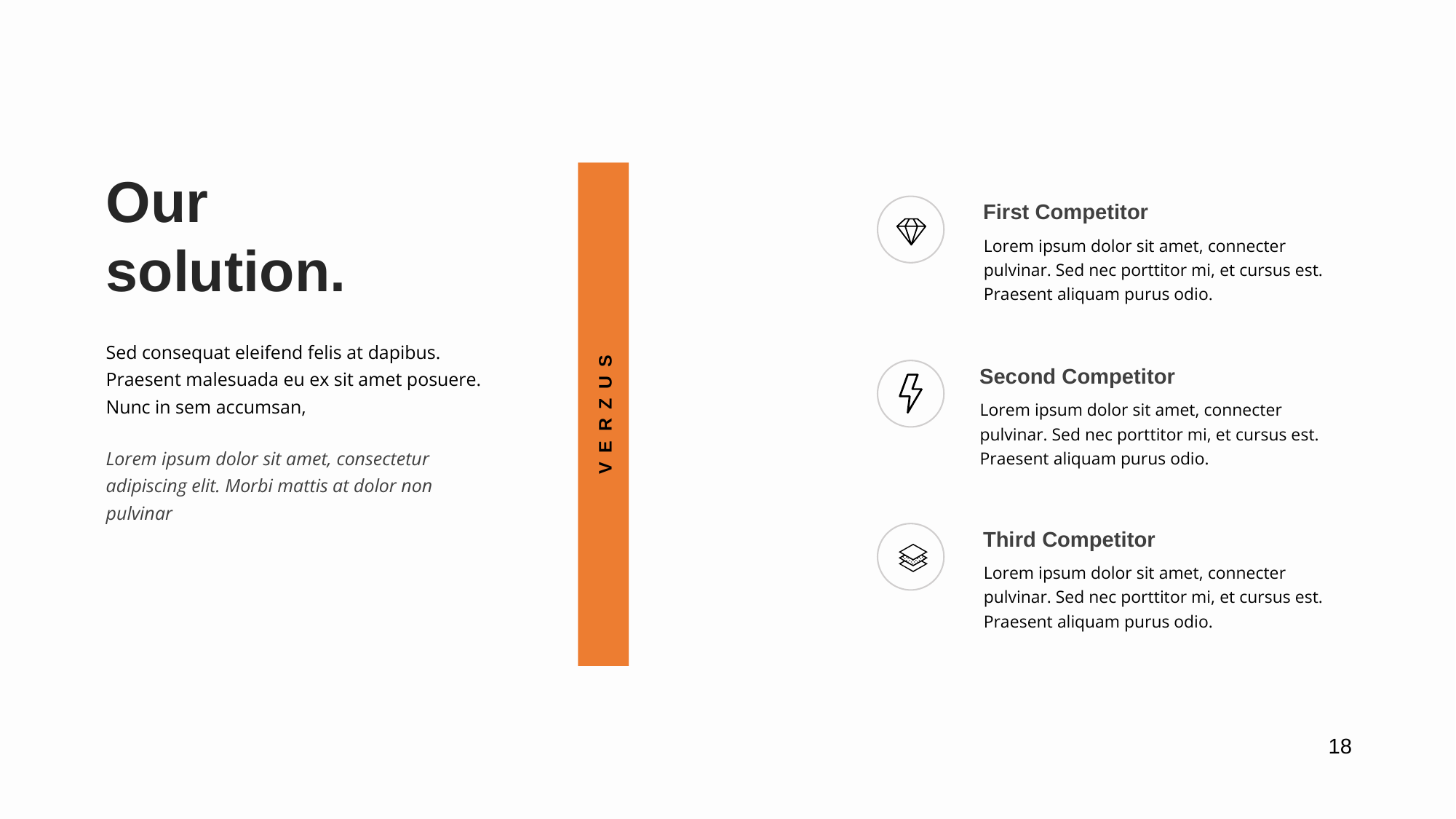

Our solution.

First Competitor

Lorem ipsum dolor sit amet, connecter pulvinar. Sed nec porttitor mi, et cursus est. Praesent aliquam purus odio.
Sed consequat eleifend felis at dapibus. Praesent malesuada eu ex sit amet posuere. Nunc in sem accumsan,

Second Competitor

Lorem ipsum dolor sit amet, connecter pulvinar. Sed nec porttitor mi, et cursus est. Praesent aliquam purus odio.
VERZUS
Lorem ipsum dolor sit amet, consectetur adipiscing elit. Morbi mattis at dolor non pulvinar

Third Competitor

Lorem ipsum dolor sit amet, connecter pulvinar. Sed nec porttitor mi, et cursus est. Praesent aliquam purus odio.
18